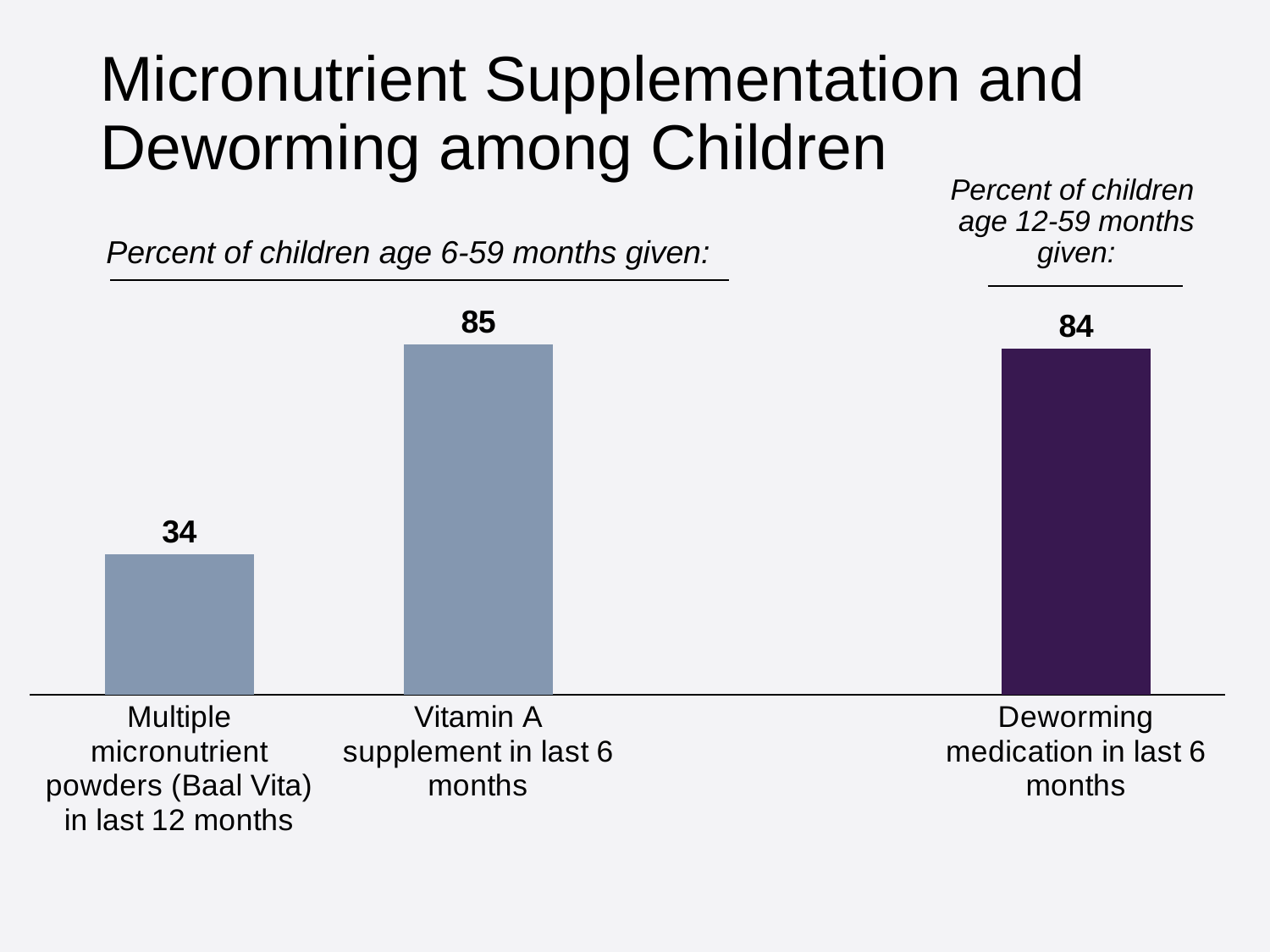

# Micronutrient Supplementation and Deworming among Children
Percent of children
age 12-59 months given:
Percent of children age 6-59 months given:

### Chart

| Category |  |
|---|---|
| Multiple micronutrient powders (Baal Vita) in last 12 months | 34.0 |
| Vitamin A supplement in last 6 months | 85.0 |
|  | None |
| Deworming medication in last 6 months | 84.0 |